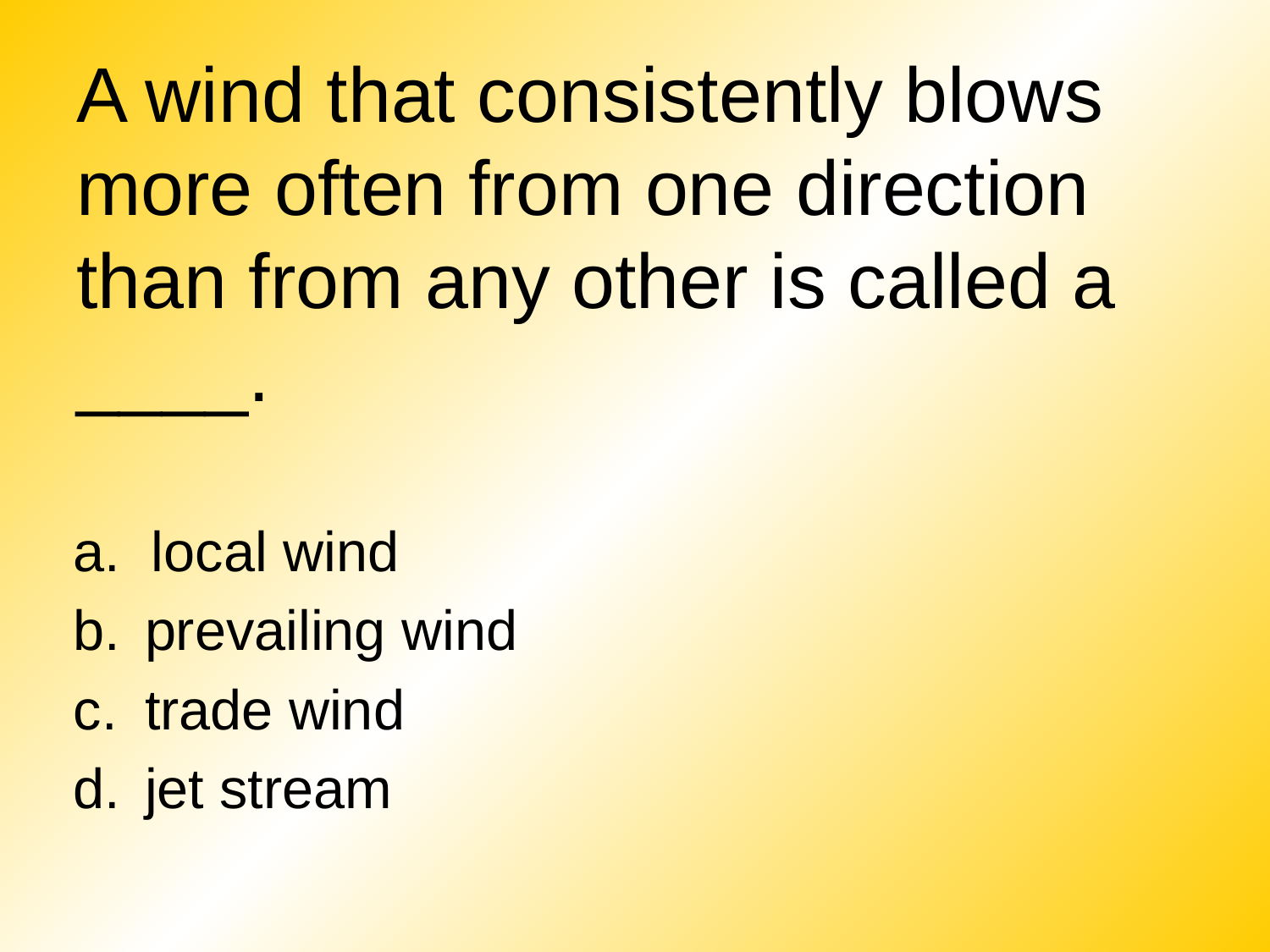

# A wind that consistently blows more often from one direction than from any other is called a ____.
a.  local wind
prevailing wind
trade wind
jet stream